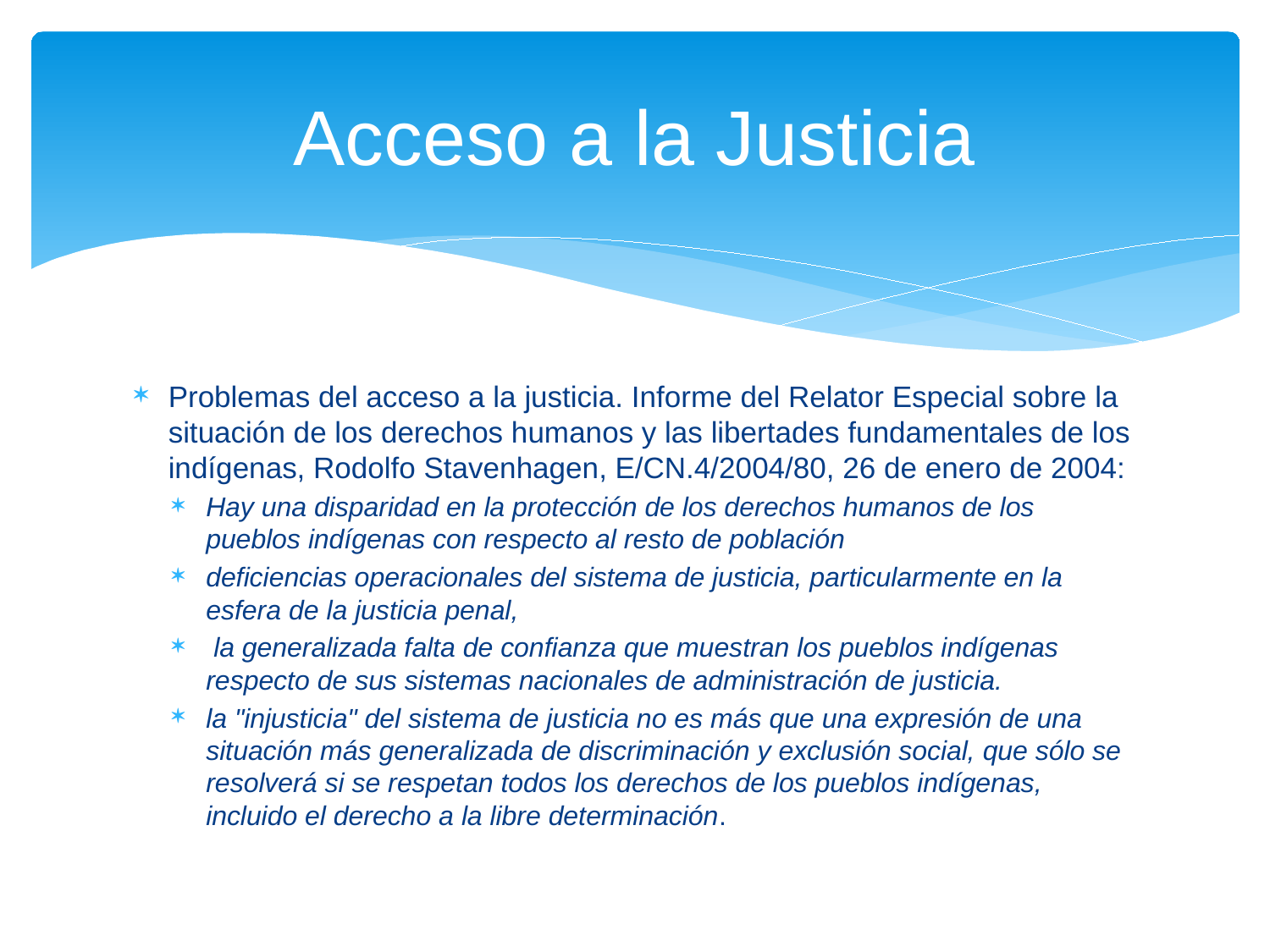

# Acceso a la Justicia
Problemas del acceso a la justicia. Informe del Relator Especial sobre la situación de los derechos humanos y las libertades fundamentales de los indígenas, Rodolfo Stavenhagen, E/CN.4/2004/80, 26 de enero de 2004:
Hay una disparidad en la protección de los derechos humanos de los pueblos indígenas con respecto al resto de población
deficiencias operacionales del sistema de justicia, particularmente en la esfera de la justicia penal,
 la generalizada falta de confianza que muestran los pueblos indígenas respecto de sus sistemas nacionales de administración de justicia.
la "injusticia" del sistema de justicia no es más que una expresión de una situación más generalizada de discriminación y exclusión social, que sólo se resolverá si se respetan todos los derechos de los pueblos indígenas, incluido el derecho a la libre determinación.